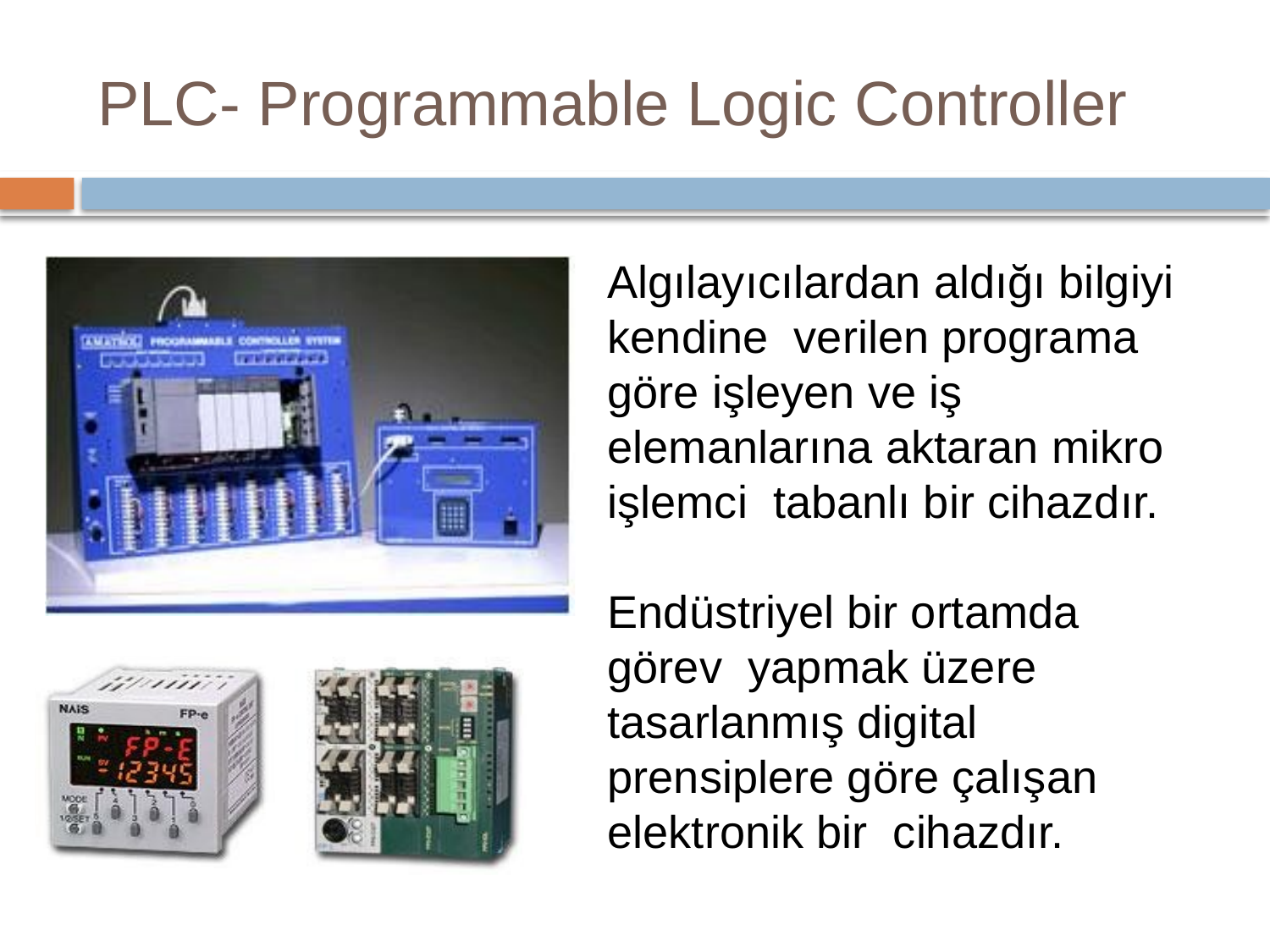

# PLC- Programmable Logic Controller
Algılayıcılardan aldığı bilgiyi kendine  verilen programa göre işleyen ve iş  elemanlarına aktaran mikro işlemci  tabanlı bir cihazdır.

Endüstriyel bir ortamda görev  yapmak üzere tasarlanmış digital  prensiplere göre çalışan elektronik bir  cihazdır.